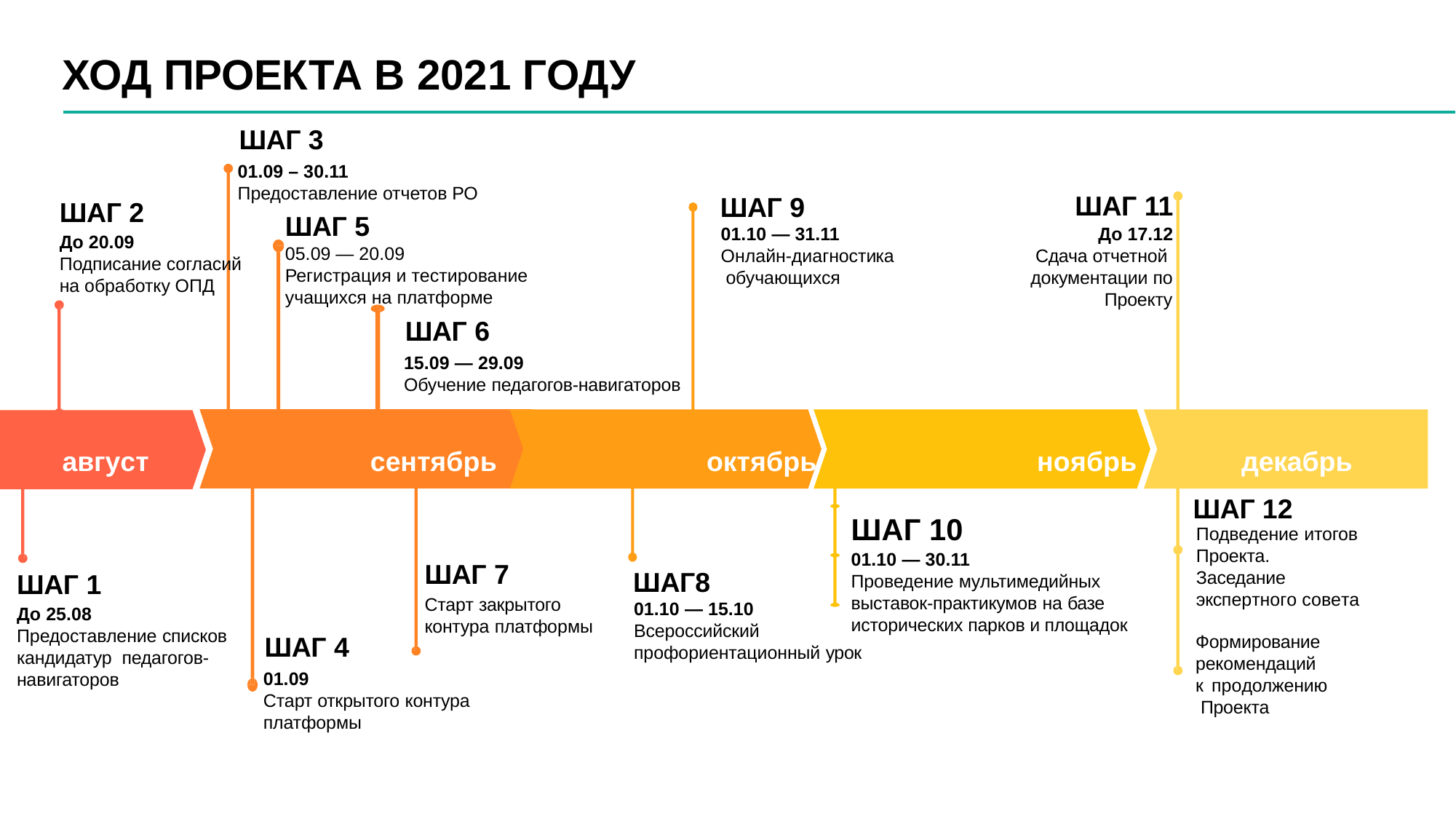

# ХОД ПРОЕКТА В 2021 ГОДУ

ШАГ 3
01.09 – 30.11
Предоставление отчетов РО

ШАГ 11
До 17.12
Сдача отчетной  документации по  Проекту
ШАГ 9
01.10 — 31.11
Онлайн-диагностика  обучающихся
ШАГ 2
До 20.09
Подписание согласий
на обработку ОПД

ШАГ 5
05.09 — 20.09
Регистрация и тестирование учащихся на платформе

ШАГ 6
15.09 — 29.09
Обучение педагогов-навигаторов

август
сентябрь
октябрь
ноябрь
декабрь

ШАГ 12
Подведение итогов
Проекта.  Заседание  экспертного совета
ШАГ 10
01.10 — 30.11
Проведение мультимедийных
выставок-практикумов на базе
исторических парков и площадок
ШАГ 7
ШАГ 1
До 25.08
Предоставление списков кандидатур  педагогов-навигаторов
ШАГ8
01.10 — 15.10
Всероссийский
профориентационный урок
Старт закрытого
контура платформы
ШАГ 4
01.09
Старт открытого контура платформы

Формирование  рекомендаций  к продолжению  Проекта